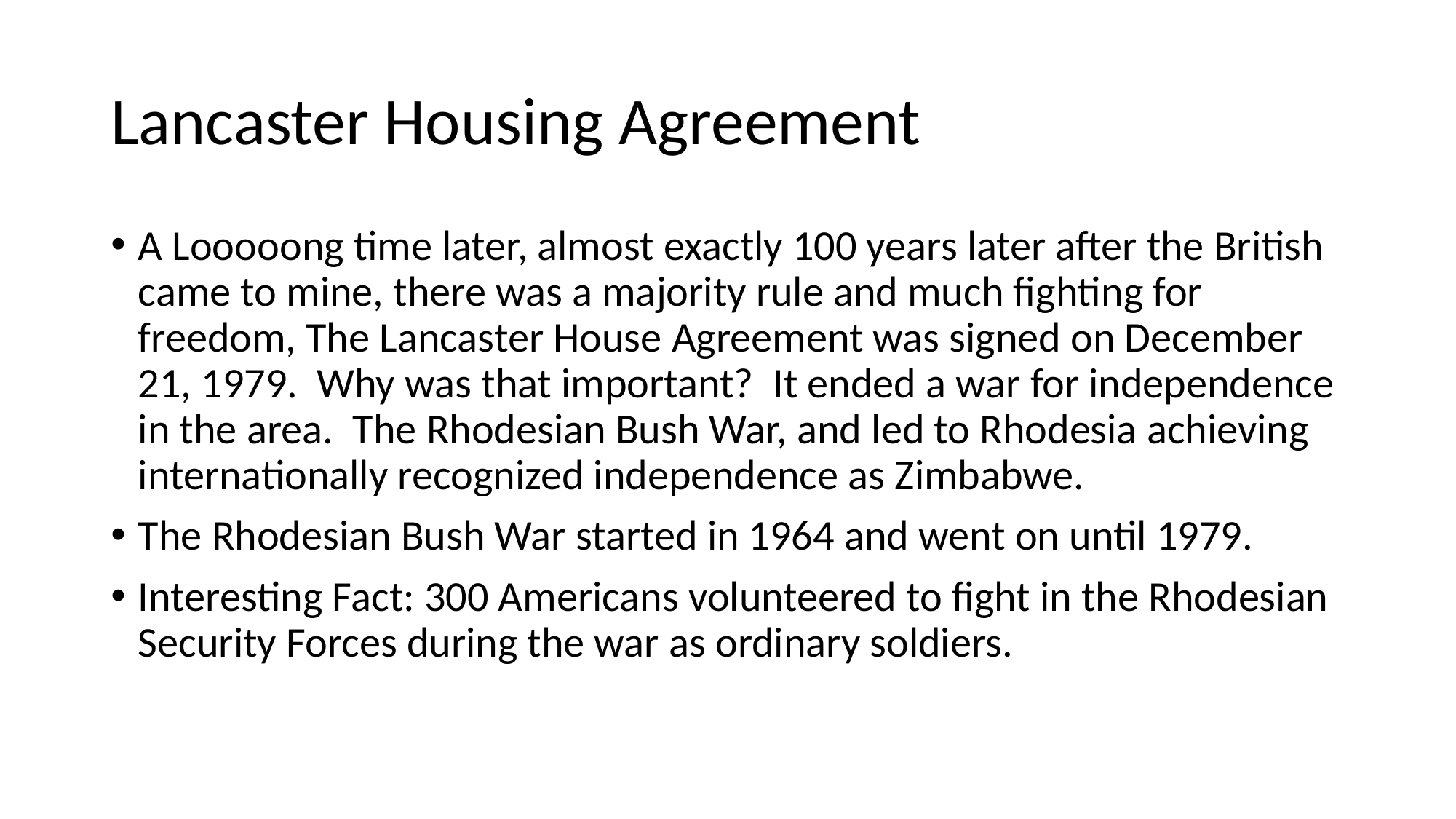

# Lancaster Housing Agreement
A Looooong time later, almost exactly 100 years later after the British came to mine, there was a majority rule and much fighting for freedom, The Lancaster House Agreement was signed on December 21, 1979.  Why was that important?  It ended a war for independence in the area.  The Rhodesian Bush War, and led to Rhodesia achieving internationally recognized independence as Zimbabwe.
The Rhodesian Bush War started in 1964 and went on until 1979.
Interesting Fact: 300 Americans volunteered to fight in the Rhodesian Security Forces during the war as ordinary soldiers.